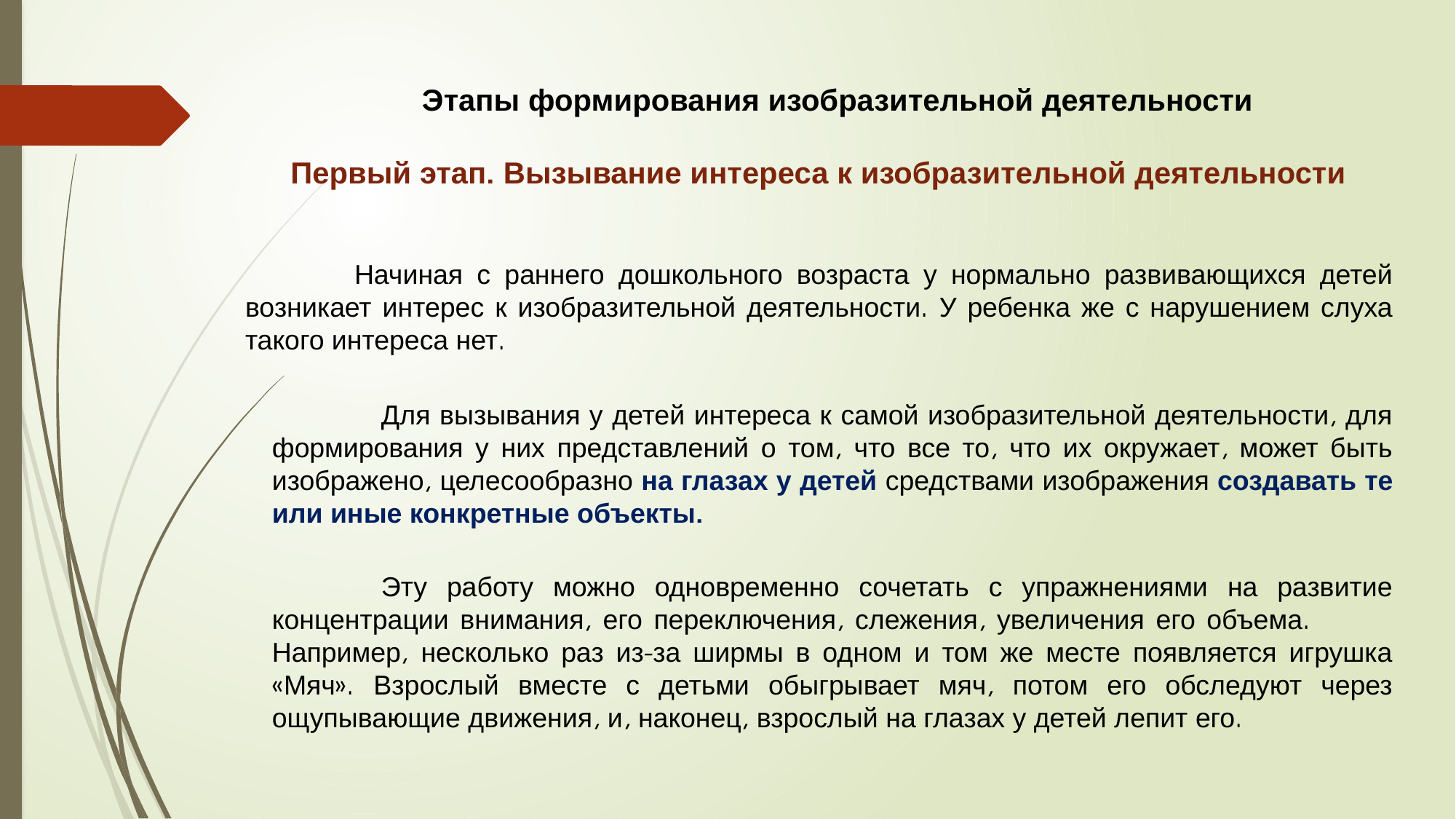

Этапы формирования изобразительной деятельности

Первый этап. Вызывание интереса к изобразительной деятельности
	Начиная с раннего дошкольного возраста у нормально развивающихся детей возникает интерес к изобразительной деятельности. У ребенка же с нарушением слуха такого интереса нет.
	Для вызывания у детей интереса к самой изобразительной деятельности, для формирования у них представлений о том, что все то, что их окружает, может быть изображено, целесообразно на глазах у детей средствами изображения создавать те или иные конкретные объекты.
	Эту работу можно одновременно сочетать с упражнениями на развитие концентрации внимания, его переключения, слежения, увеличения его объема. 	Например, несколько раз из-за ширмы в одном и том же месте появляется игрушка «Мяч». Взрослый вместе с детьми обыгрывает мяч, потом его обследуют через ощупывающие движения, и, наконец, взрослый на глазах у детей лепит его.